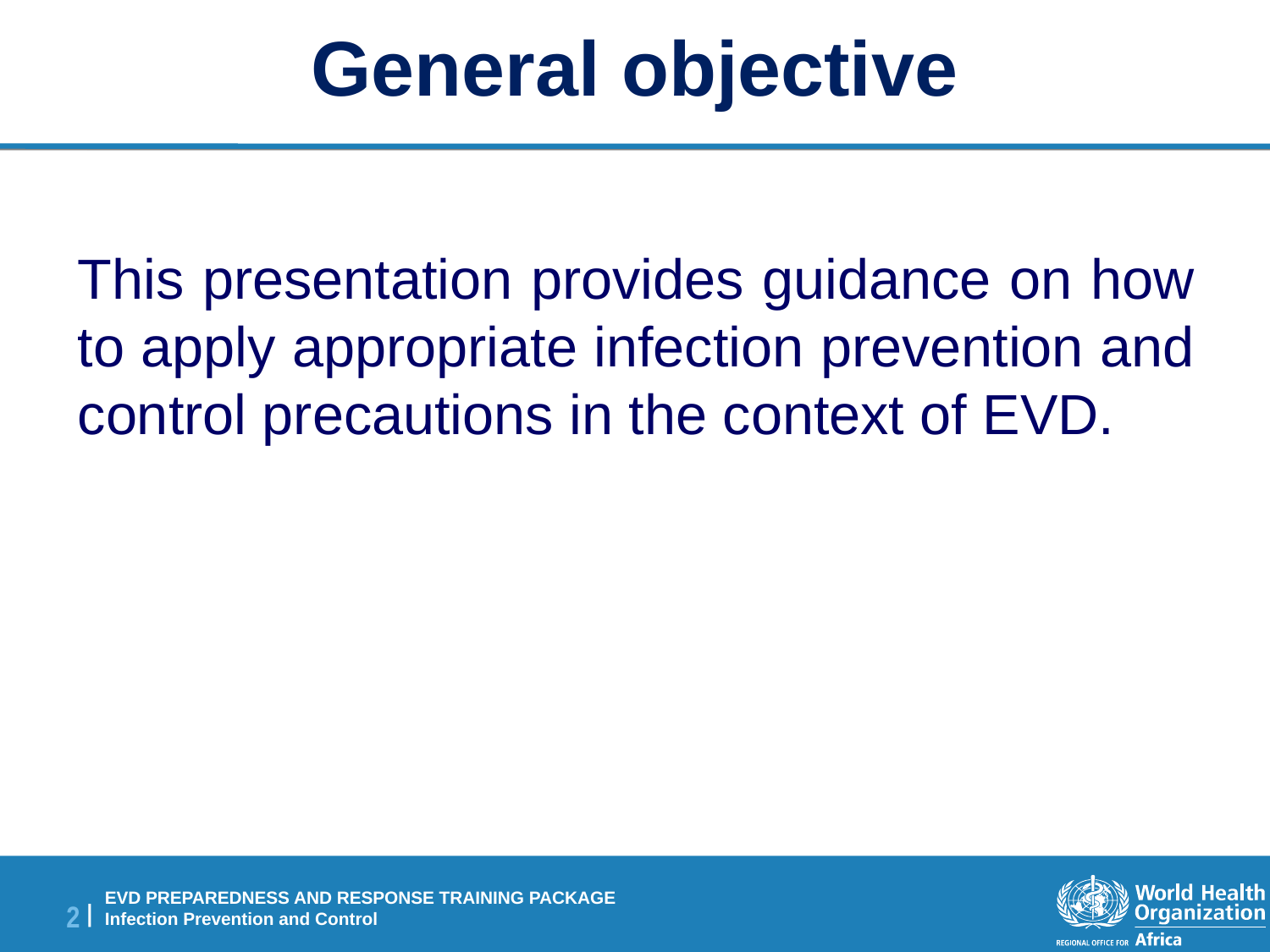

# General objective
This presentation provides guidance on how to apply appropriate infection prevention and control precautions in the context of EVD.